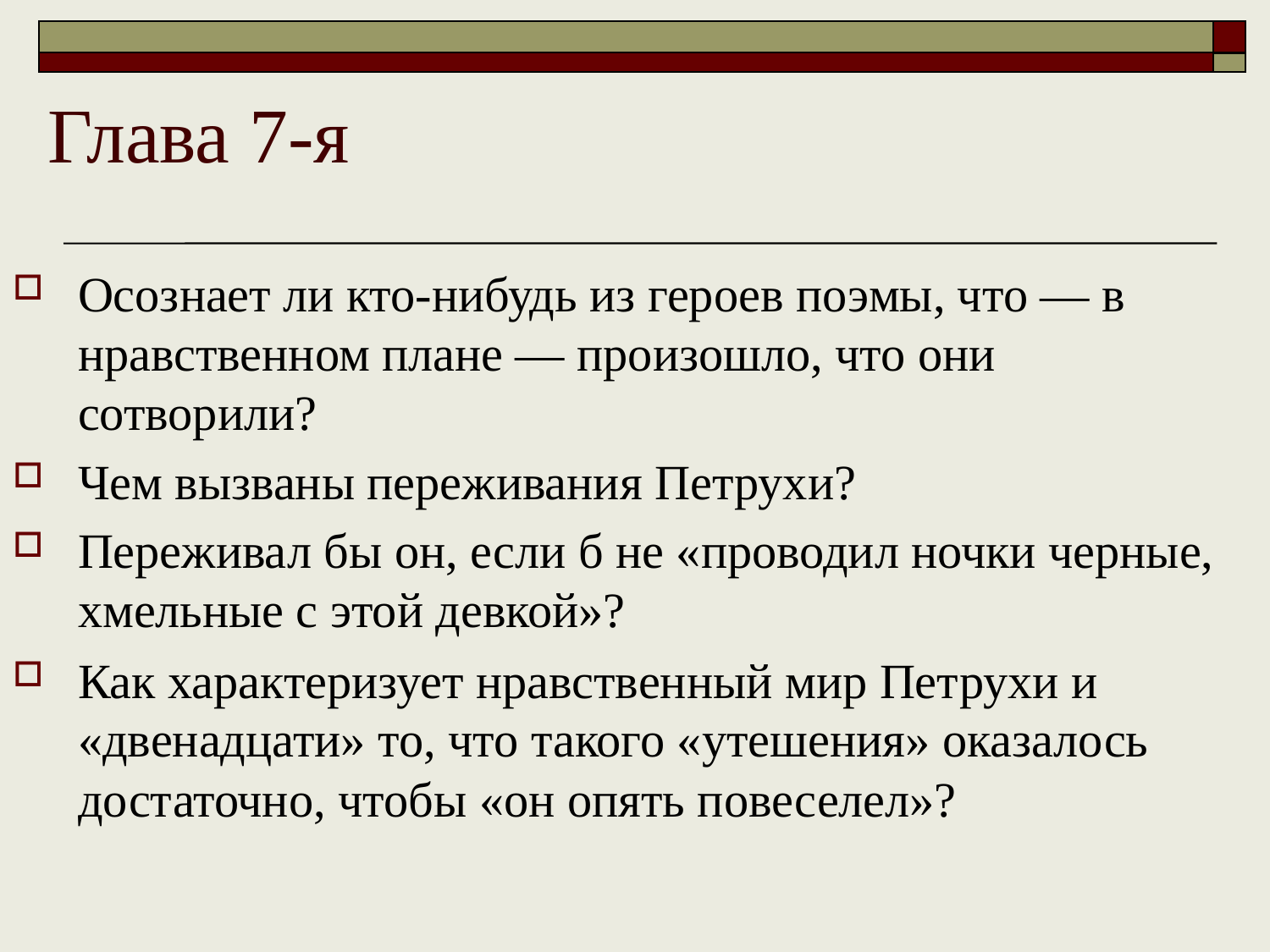

# Глава 7-я
Осознает ли кто-нибудь из героев поэмы, что — в нравственном плане — произошло, что они сотворили?
Чем вызваны переживания Петрухи?
Переживал бы он, если б не «проводил ночки черные, хмельные с этой девкой»?
Как характеризует нравственный мир Петрухи и «двенадцати» то, что такого «утешения» оказалось достаточно, чтобы «он опять повеселел»?